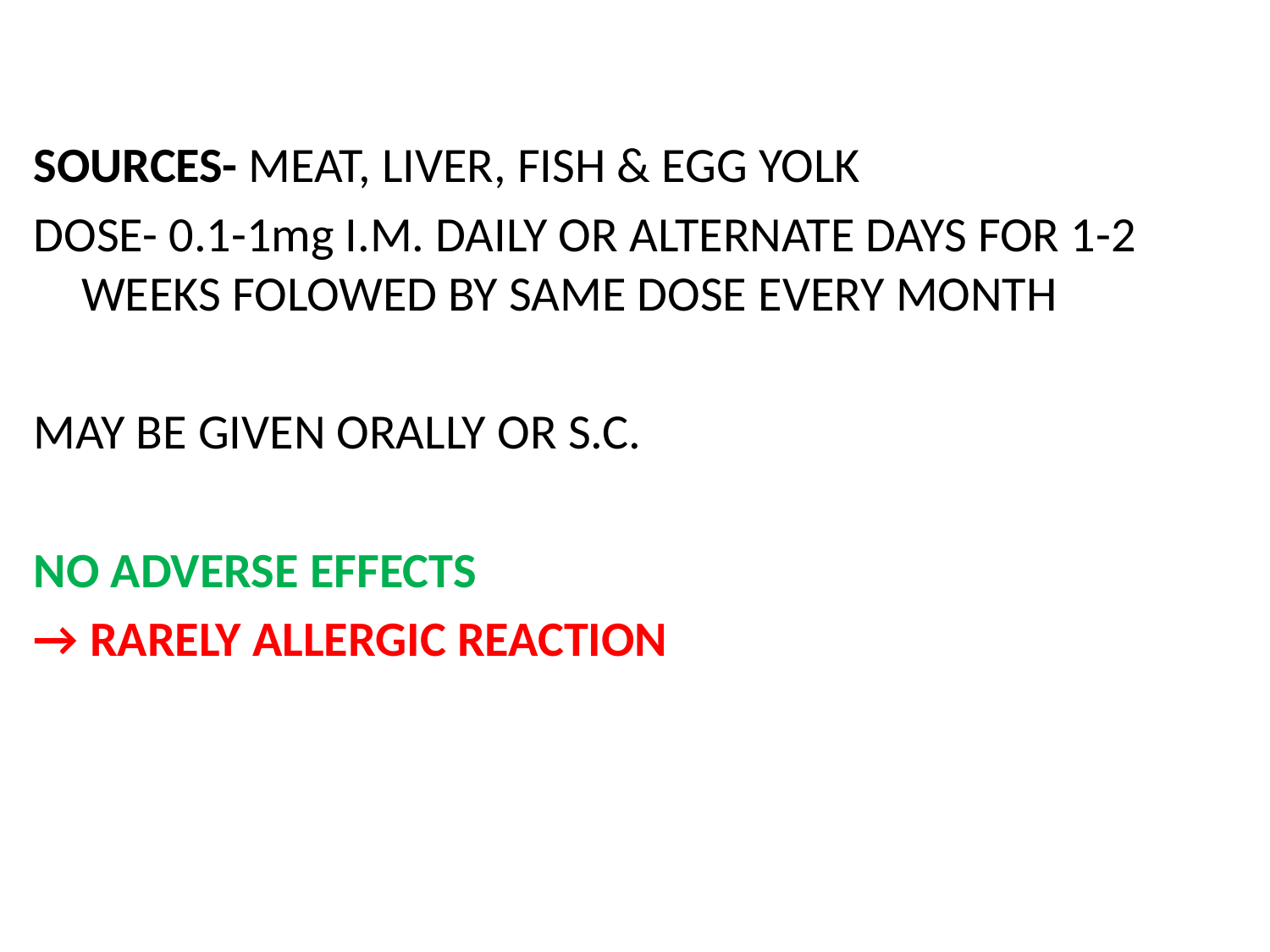

SOURCES- MEAT, LIVER, FISH & EGG YOLK
DOSE- 0.1-1mg I.M. DAILY OR ALTERNATE DAYS FOR 1-2 WEEKS FOLOWED BY SAME DOSE EVERY MONTH

MAY BE GIVEN ORALLY OR S.C.

NO ADVERSE EFFECTS
→ RARELY ALLERGIC REACTION